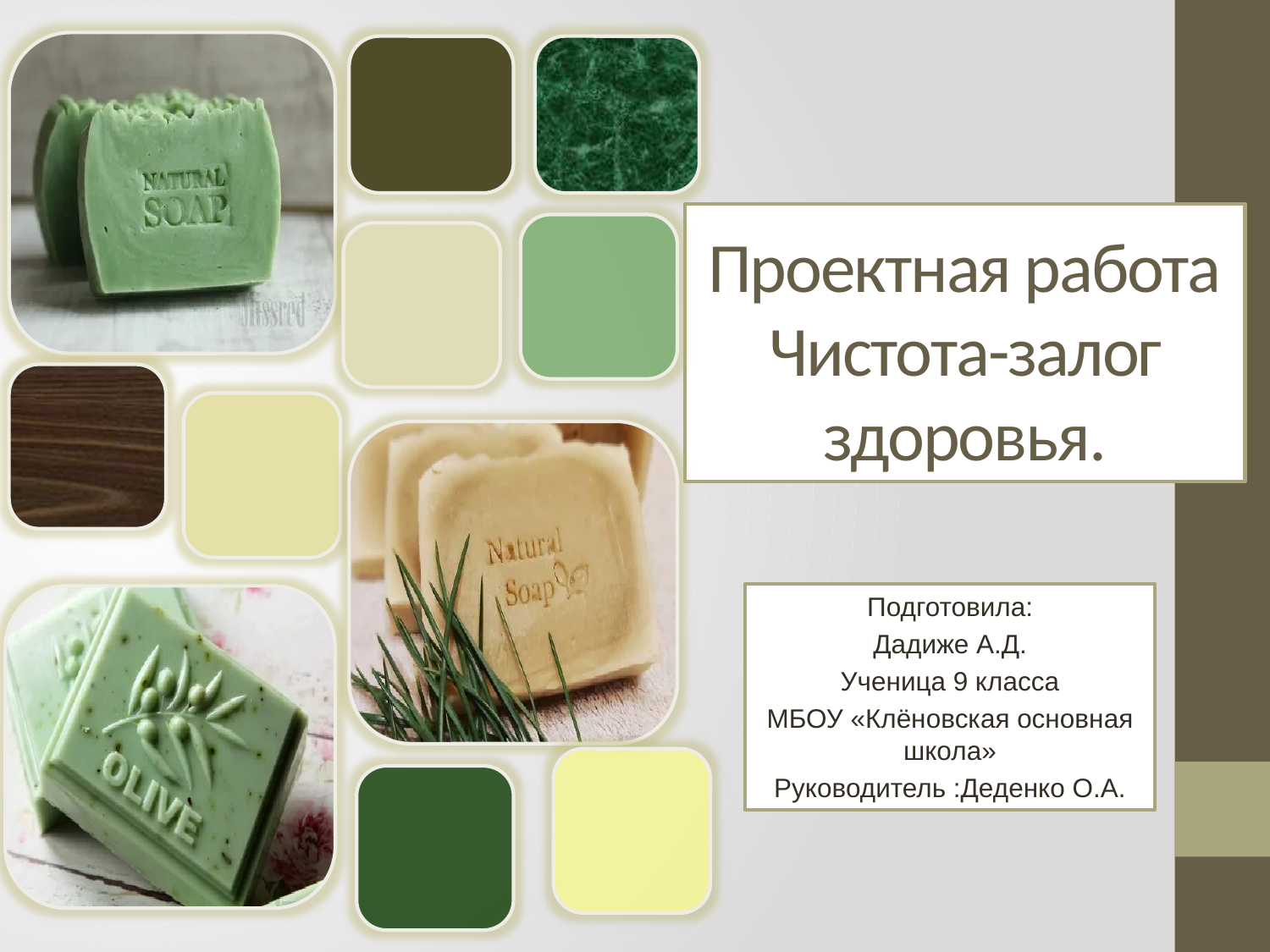

# Проектная работа Чистота-залог здоровья.

Подготовила:
Дадиже А.Д.
Ученица 9 класса
МБОУ «Клёновская основная школа»
Руководитель :Деденко О.А.